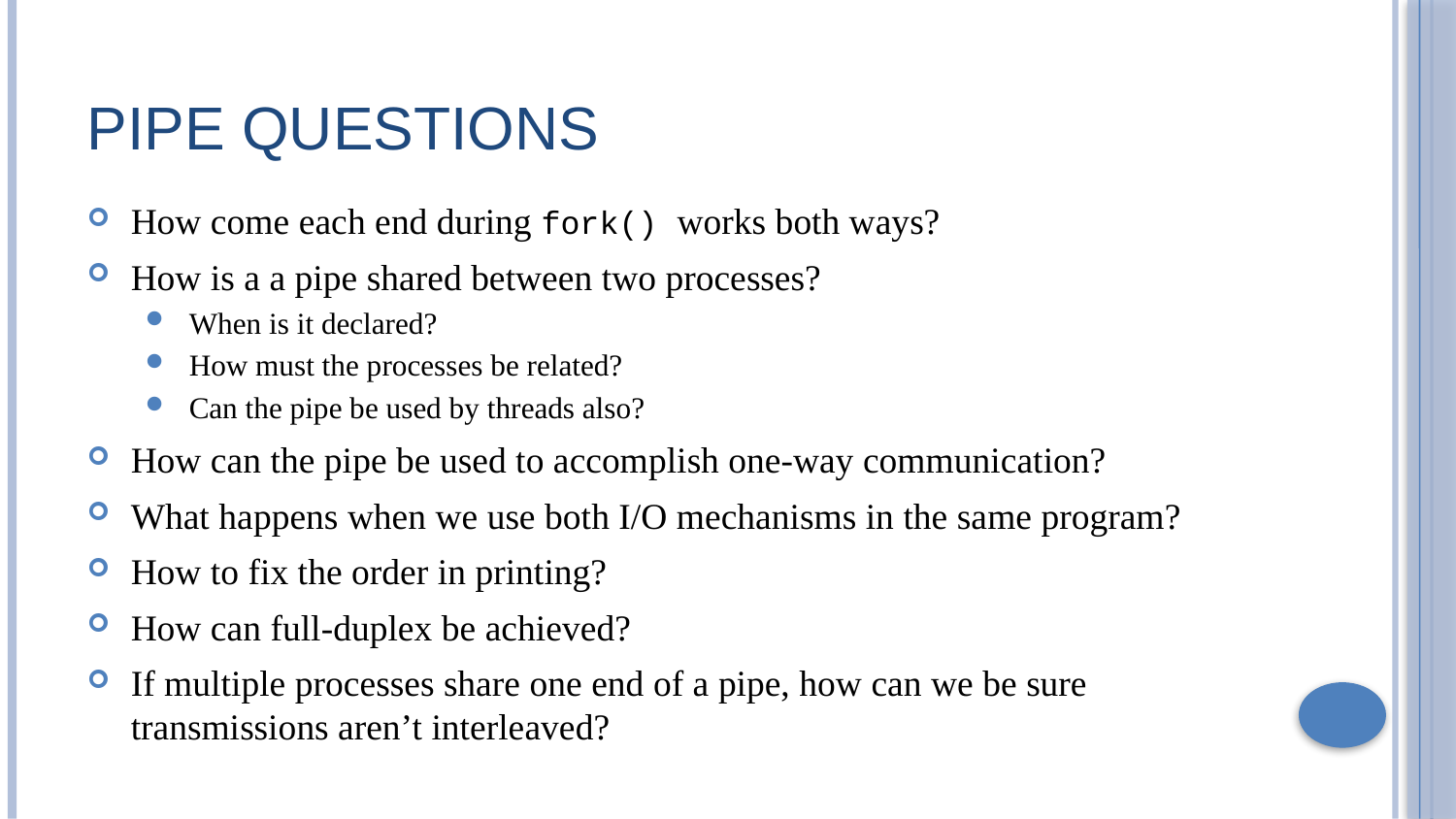

# Pipe Questions
How come each end during fork() works both ways?
How is a a pipe shared between two processes?
When is it declared?
How must the processes be related?
Can the pipe be used by threads also?
How can the pipe be used to accomplish one-way communication?
What happens when we use both I/O mechanisms in the same program?
How to fix the order in printing?
How can full-duplex be achieved?
If multiple processes share one end of a pipe, how can we be sure transmissions aren’t interleaved?